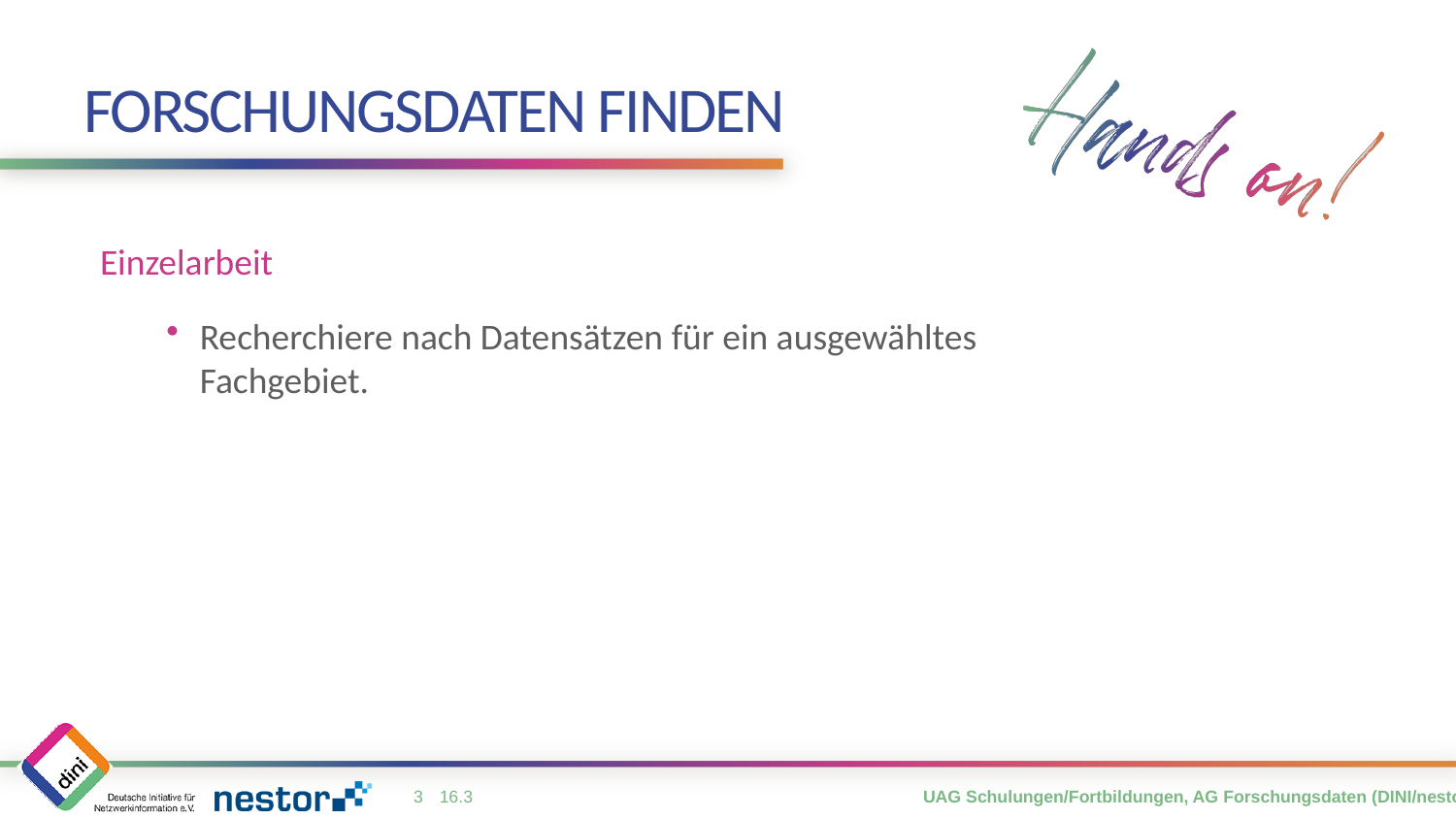

# Forschungsdaten Finden
Einzelarbeit
Recherchiere nach Datensätzen für ein ausgewähltes Fachgebiet.
3
16.3